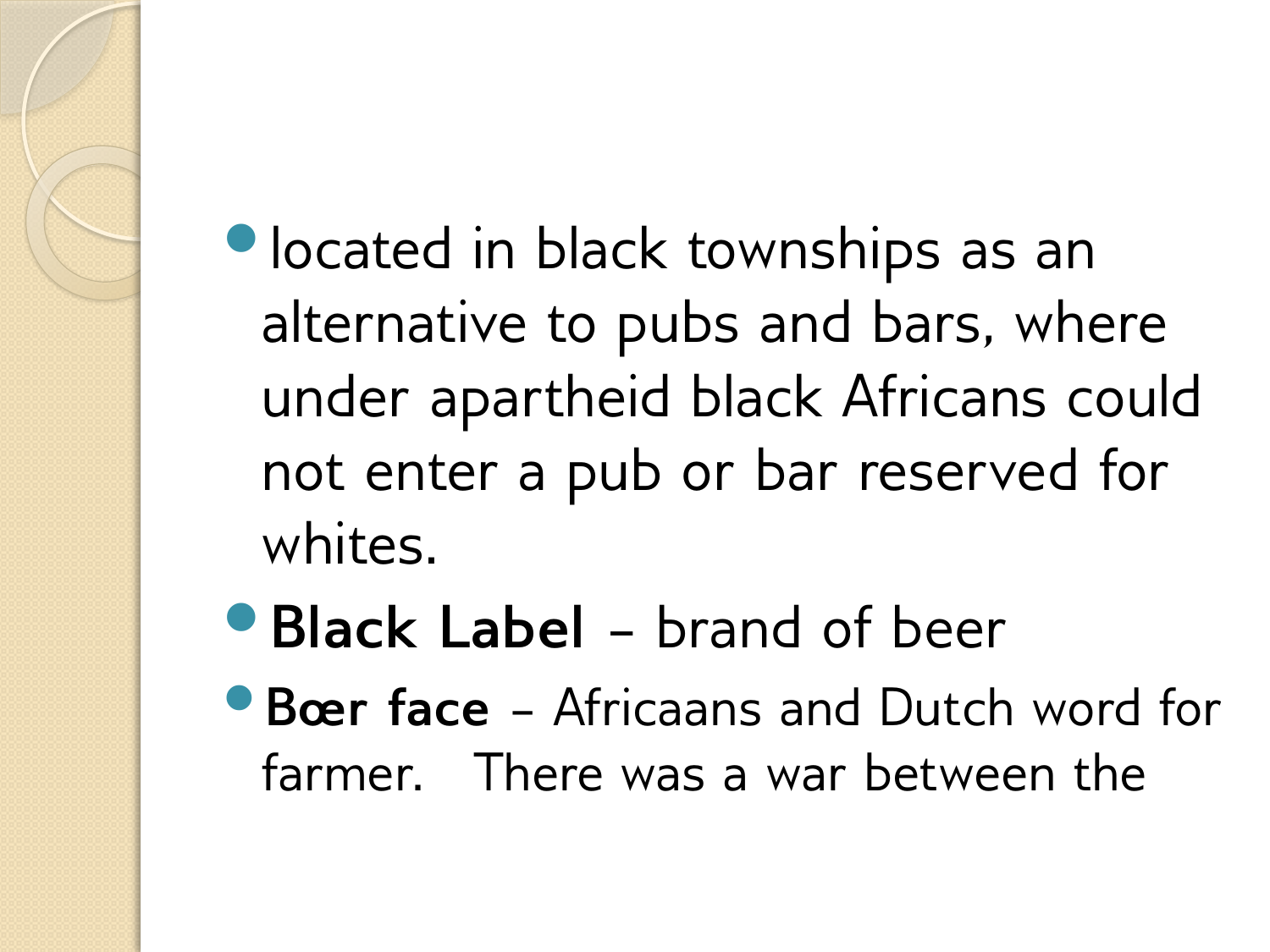

#
located in black townships as an alternative to pubs and bars, where under apartheid black Africans could not enter a pub or bar reserved for whites.
Black Label – brand of beer
Boer face – Africaans and Dutch word for farmer.   There was a war between the